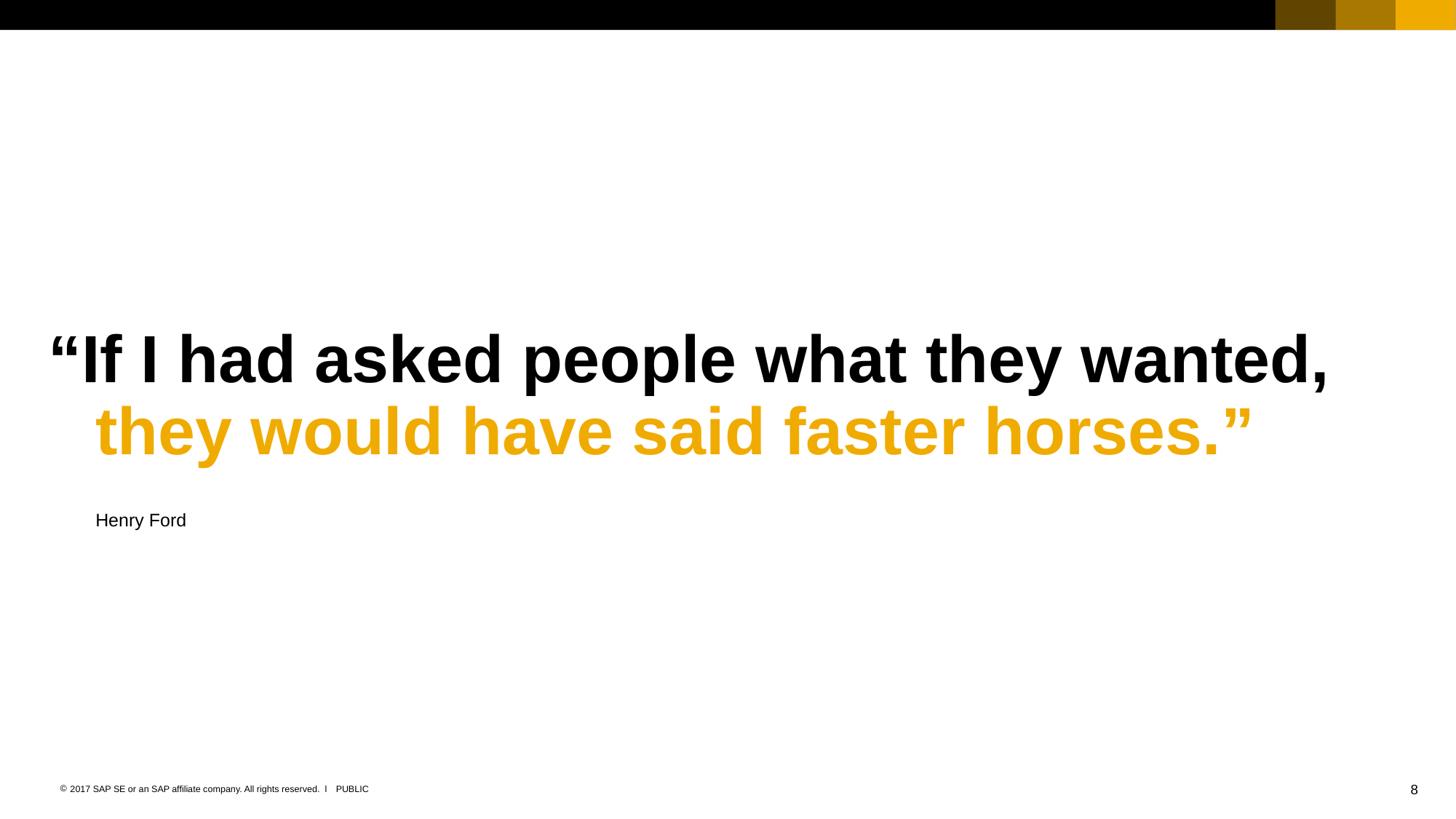

“If I had asked people what they wanted, they would have said faster horses.”

Henry Ford